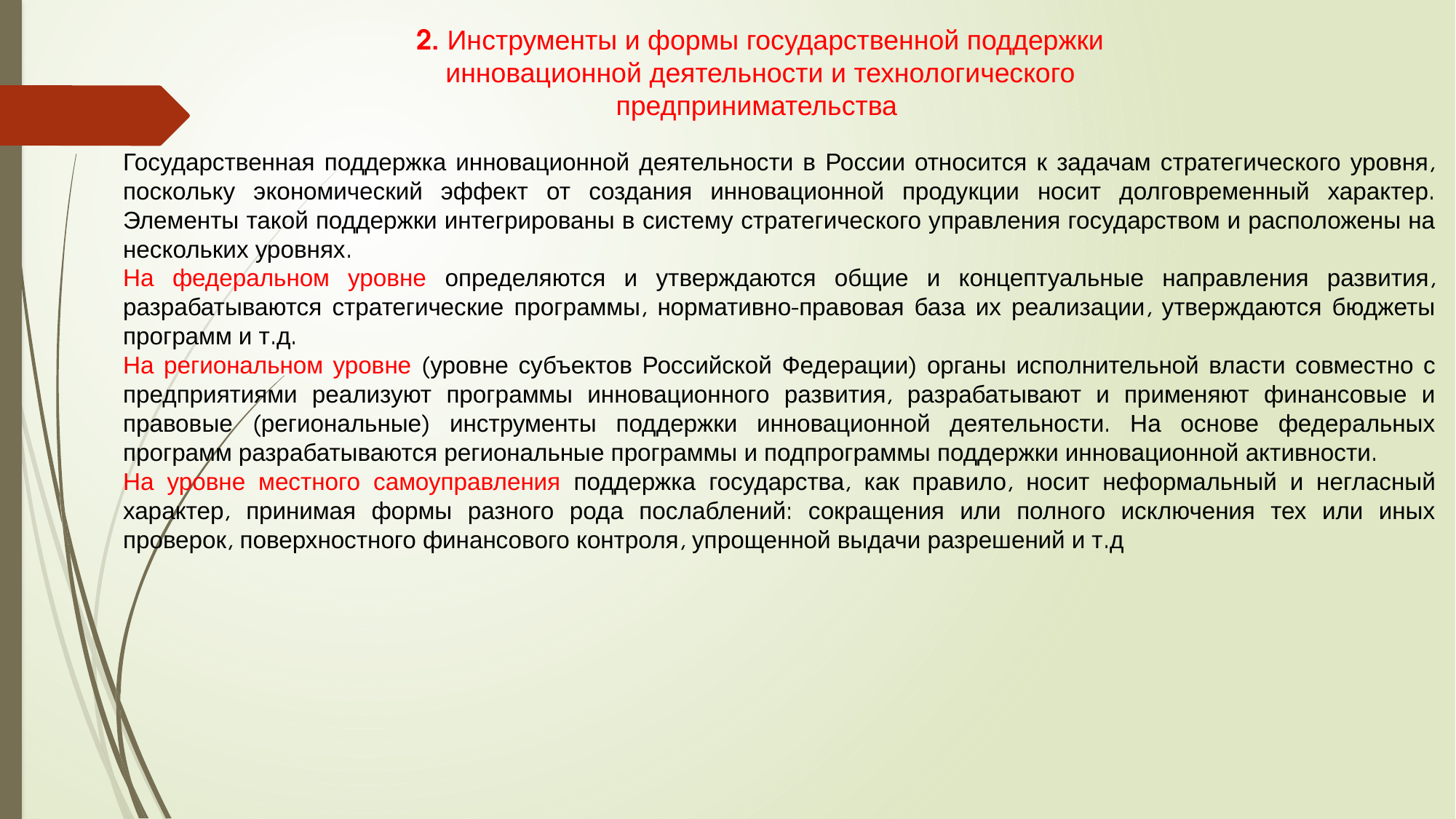

2. Инструменты и формы государственной поддержки инновационной деятельности и технологического предпринимательства

Государственная поддержка инновационной деятельности в России относится к задачам стратегического уровня, поскольку экономический эффект от создания инновационной продукции носит долговременный характер. Элементы такой поддержки интегрированы в систему стратегического управления государством и расположены на нескольких уровнях.
На федеральном уровне определяются и утверждаются общие и концептуальные направления развития, разрабатываются стратегические программы, нормативно-правовая база их реализации, утверждаются бюджеты программ и т.д.
На региональном уровне (уровне субъектов Российской Федерации) органы исполнительной власти совместно с предприятиями реализуют программы инновационного развития, разрабатывают и применяют финансовые и правовые (региональные) инструменты поддержки инновационной деятельности. На основе федеральных программ разрабатываются региональные программы и подпрограммы поддержки инновационной активности.
На уровне местного самоуправления поддержка государства, как правило, носит неформальный и негласный характер, принимая формы разного рода послаблений: сокращения или полного исключения тех или иных проверок, поверхностного финансового контроля, упрощенной выдачи разрешений и т.д